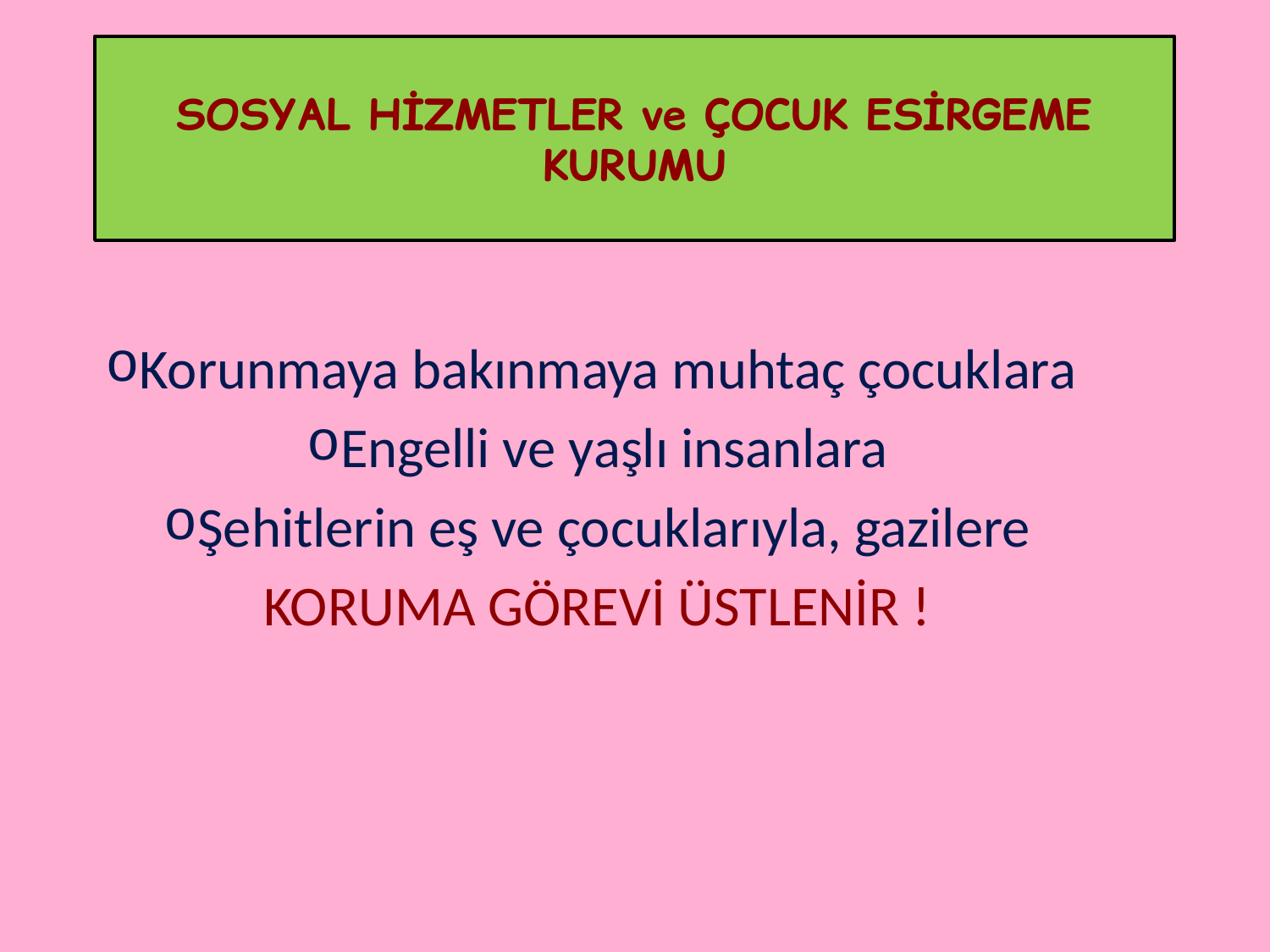

# SOSYAL HİZMETLER ve ÇOCUK ESİRGEME KURUMU
Korunmaya bakınmaya muhtaç çocuklara
Engelli ve yaşlı insanlara
Şehitlerin eş ve çocuklarıyla, gazilere
KORUMA GÖREVİ ÜSTLENİR !